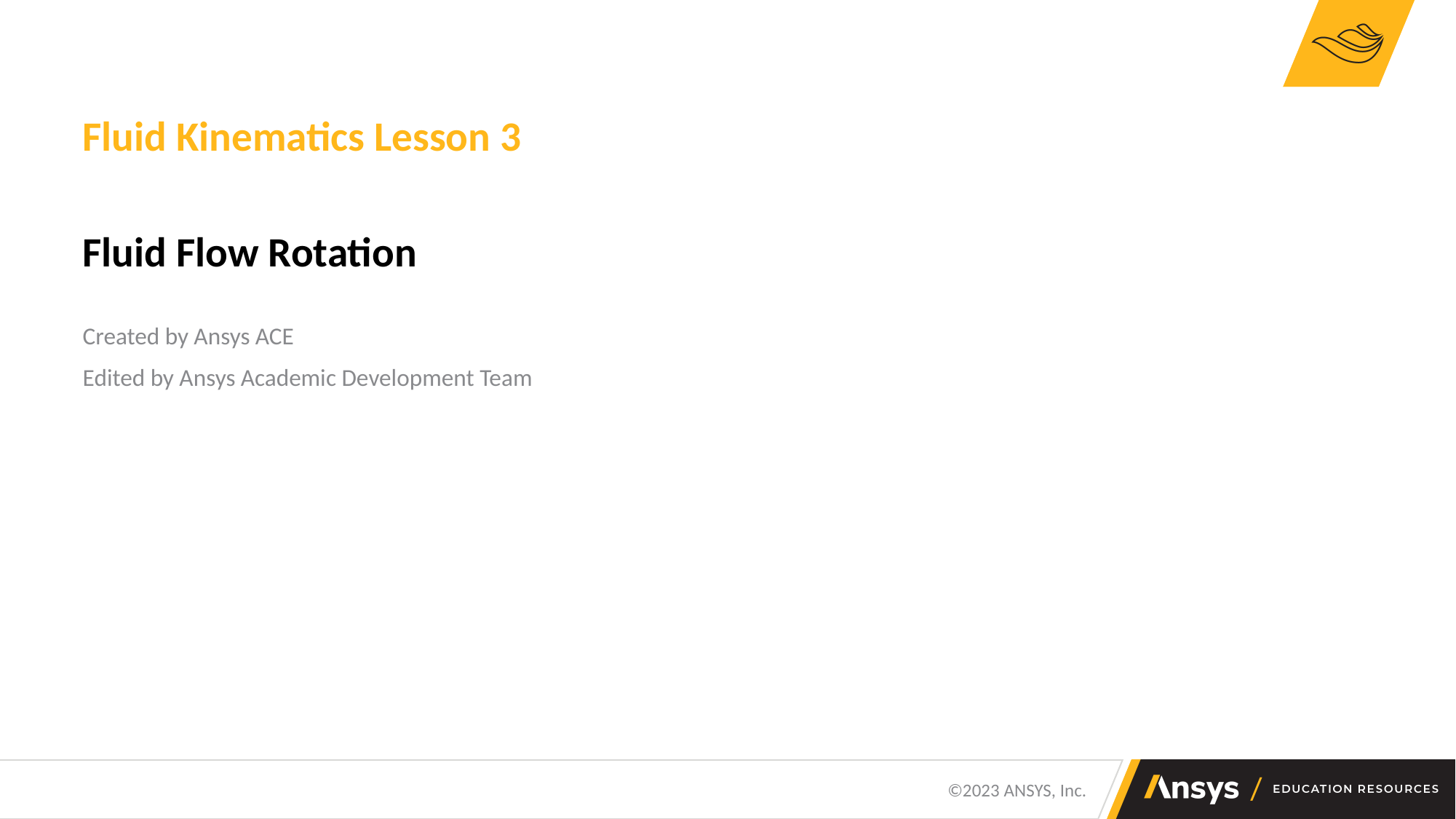

Fluid Kinematics Lesson 3

Fluid Flow Rotation
Created by Ansys ACE
Edited by Ansys Academic Development TeamLesson 3